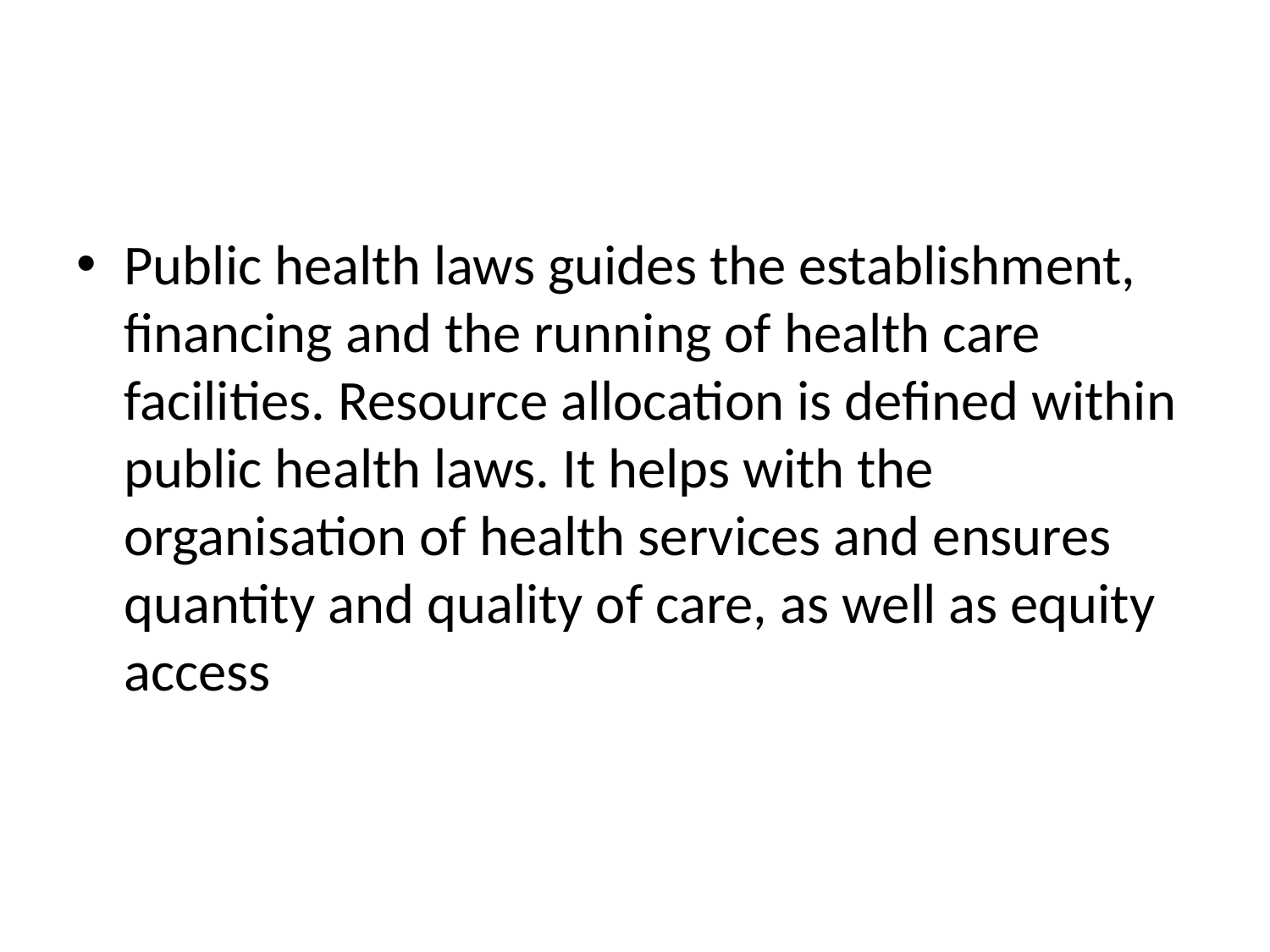

#
Public health laws guides the establishment, financing and the running of health care facilities. Resource allocation is defined within public health laws. It helps with the organisation of health services and ensures quantity and quality of care, as well as equity access